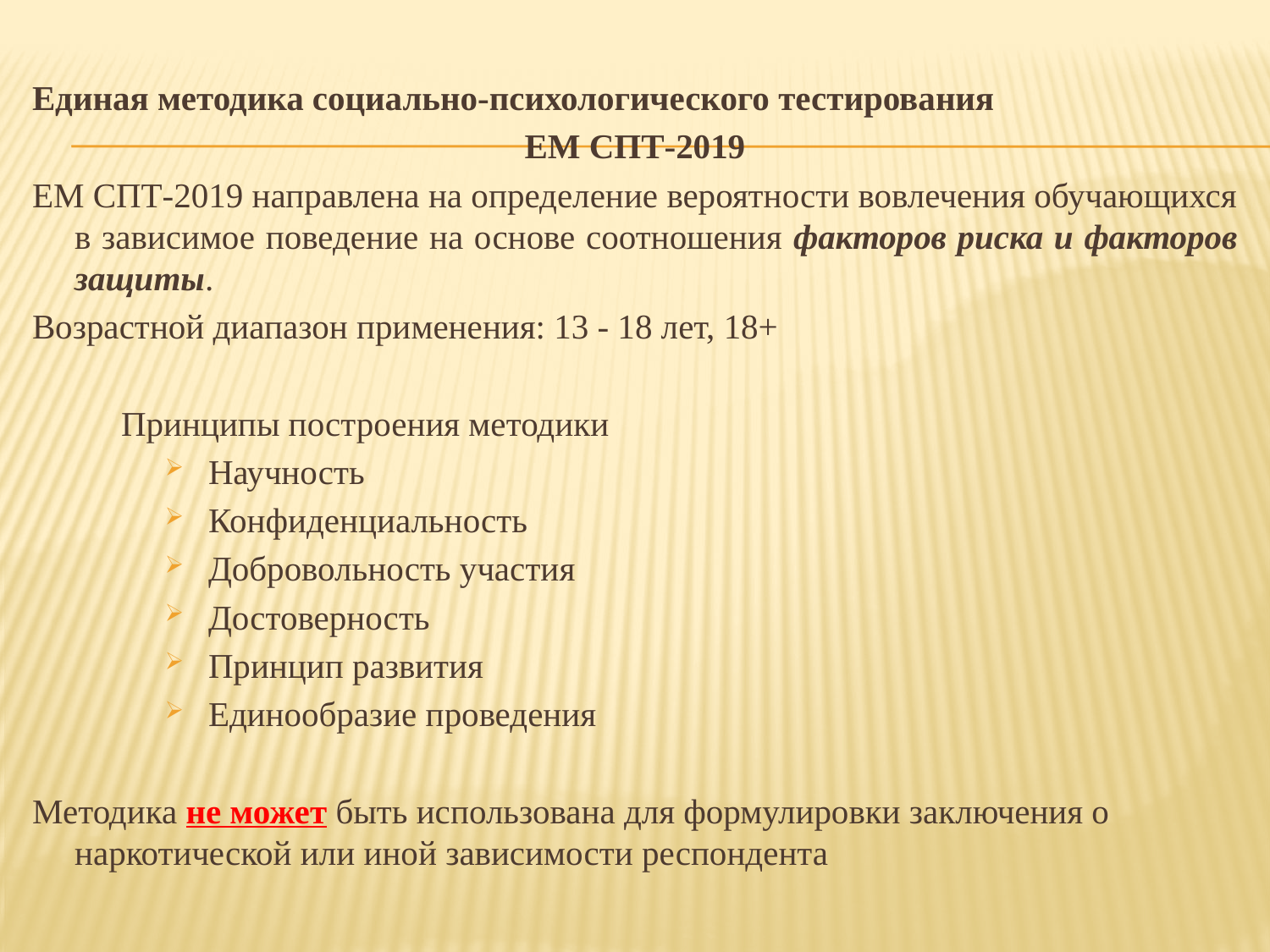

Единая методика социально-психологического тестирования
ЕМ СПТ-2019
ЕМ СПТ-2019 направлена на определение вероятности вовлечения обучающихся в зависимое поведение на основе соотношения факторов риска и факторов защиты.
Возрастной диапазон применения: 13 - 18 лет, 18+

Принципы построения методики
Научность
Конфиденциальность
Добровольность участия
Достоверность
Принцип развития
Единообразие проведения

Методика не может быть использована для формулировки заключения о наркотической или иной зависимости респондента